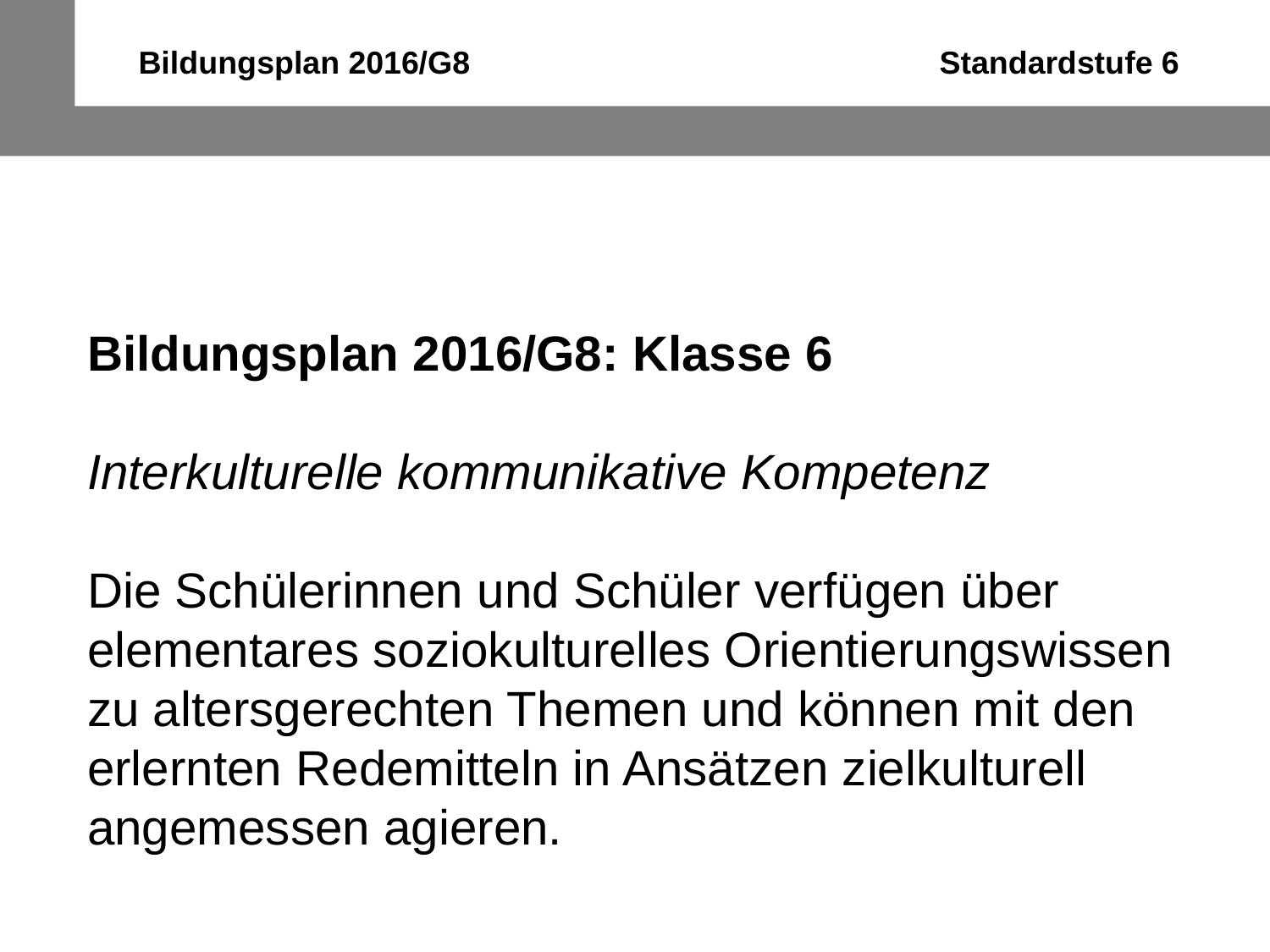

Bildungsplan 2016/G8                                                     Standardstufe 6

Bildungsplan 2016/G8: Klasse 6

Interkulturelle kommunikative Kompetenz

Die Schülerinnen und Schüler verfügen über elementares soziokulturelles Orientierungswissen zu altersgerechten Themen und können mit den erlernten Redemitteln in Ansätzen zielkulturell angemessen agieren.